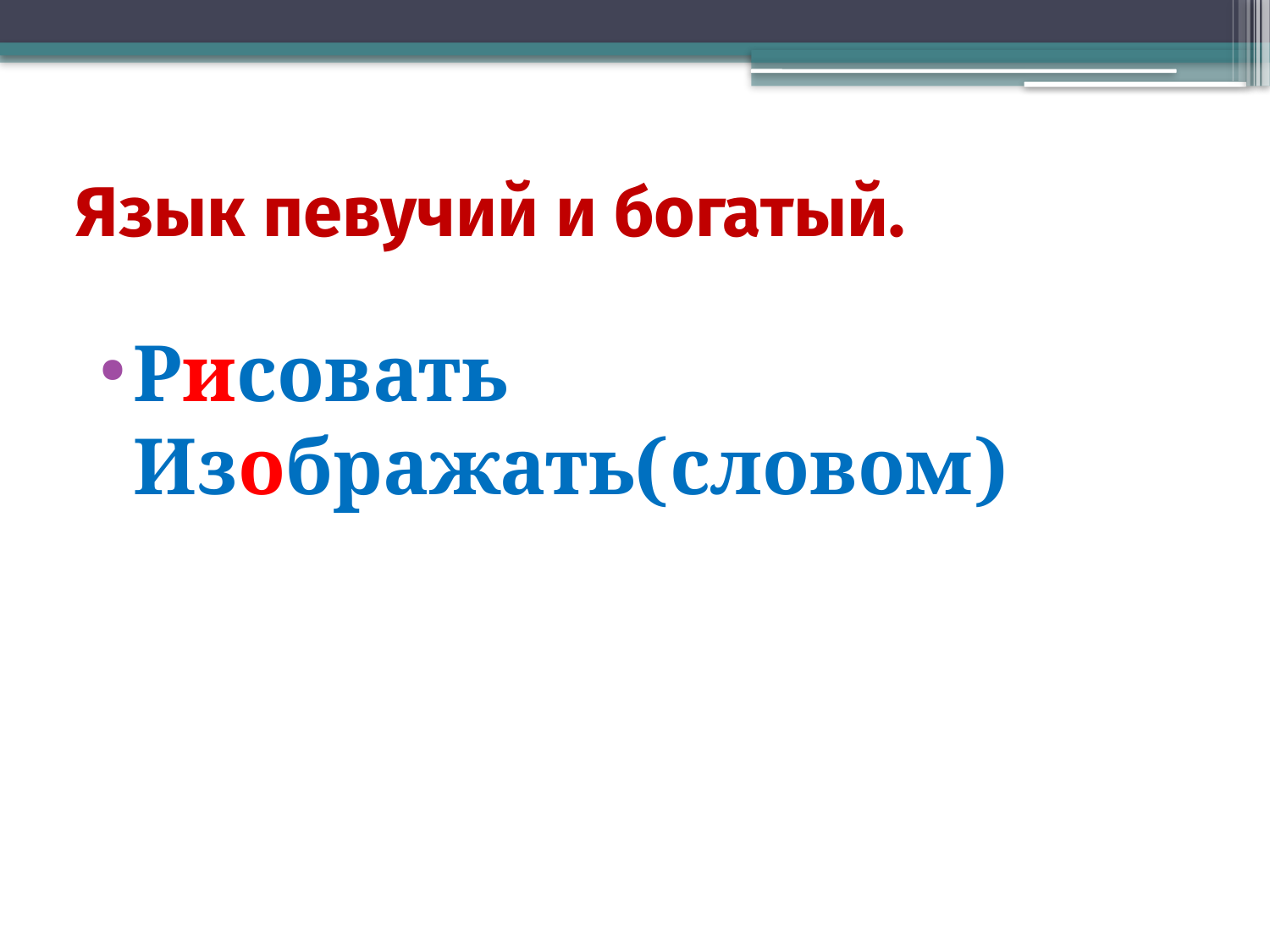

# Язык певучий и богатый.
Рисовать
Изображать(словом)